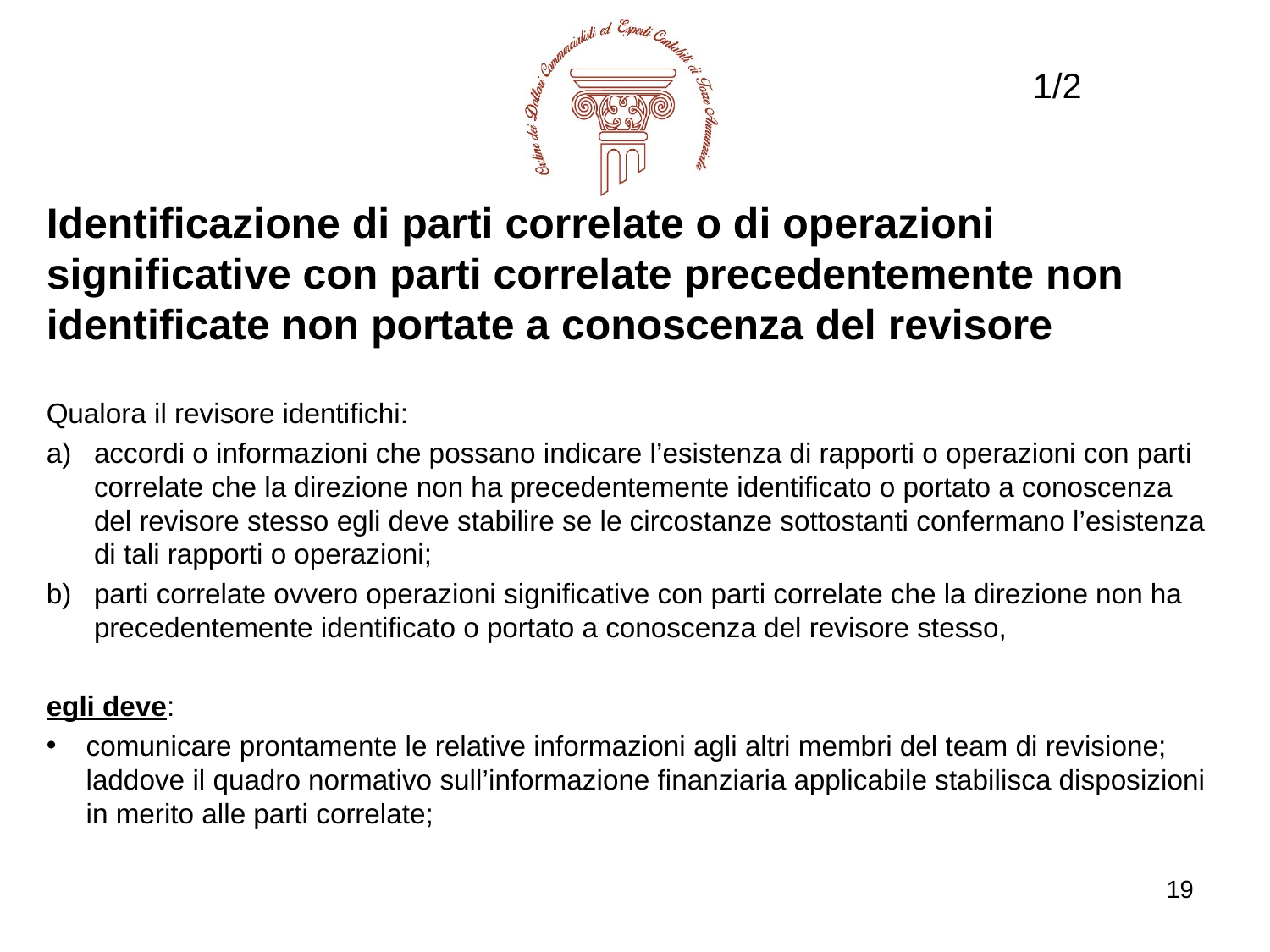

1/2
Identificazione di parti correlate o di operazioni significative con parti correlate precedentemente non identificate non portate a conoscenza del revisore

Qualora il revisore identifichi:
accordi o informazioni che possano indicare l’esistenza di rapporti o operazioni con parti correlate che la direzione non ha precedentemente identificato o portato a conoscenza del revisore stesso egli deve stabilire se le circostanze sottostanti confermano l’esistenza di tali rapporti o operazioni;
parti correlate ovvero operazioni significative con parti correlate che la direzione non ha precedentemente identificato o portato a conoscenza del revisore stesso,

egli deve:
comunicare prontamente le relative informazioni agli altri membri del team di revisione; laddove il quadro normativo sull’informazione finanziaria applicabile stabilisca disposizioni in merito alle parti correlate;

19